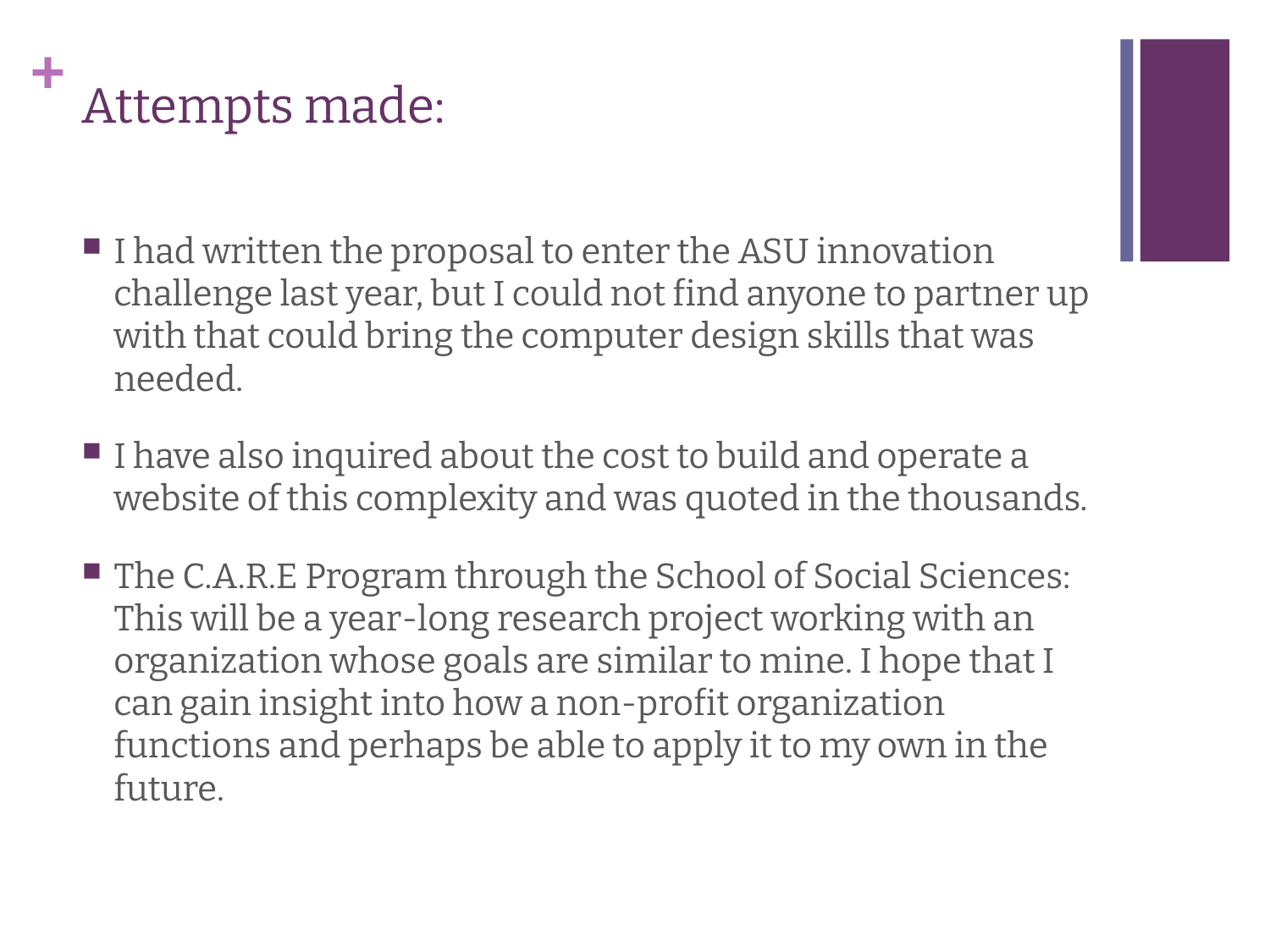

# Attempts made:
I had written the proposal to enter the ASU innovation challenge last year, but I could not find anyone to partner up with that could bring the computer design skills that was needed.
I have also inquired about the cost to build and operate a website of this complexity and was quoted in the thousands.
The C.A.R.E Program through the School of Social Sciences: This will be a year-long research project working with an organization whose goals are similar to mine. I hope that I can gain insight into how a non-profit organization functions and perhaps be able to apply it to my own in the future.